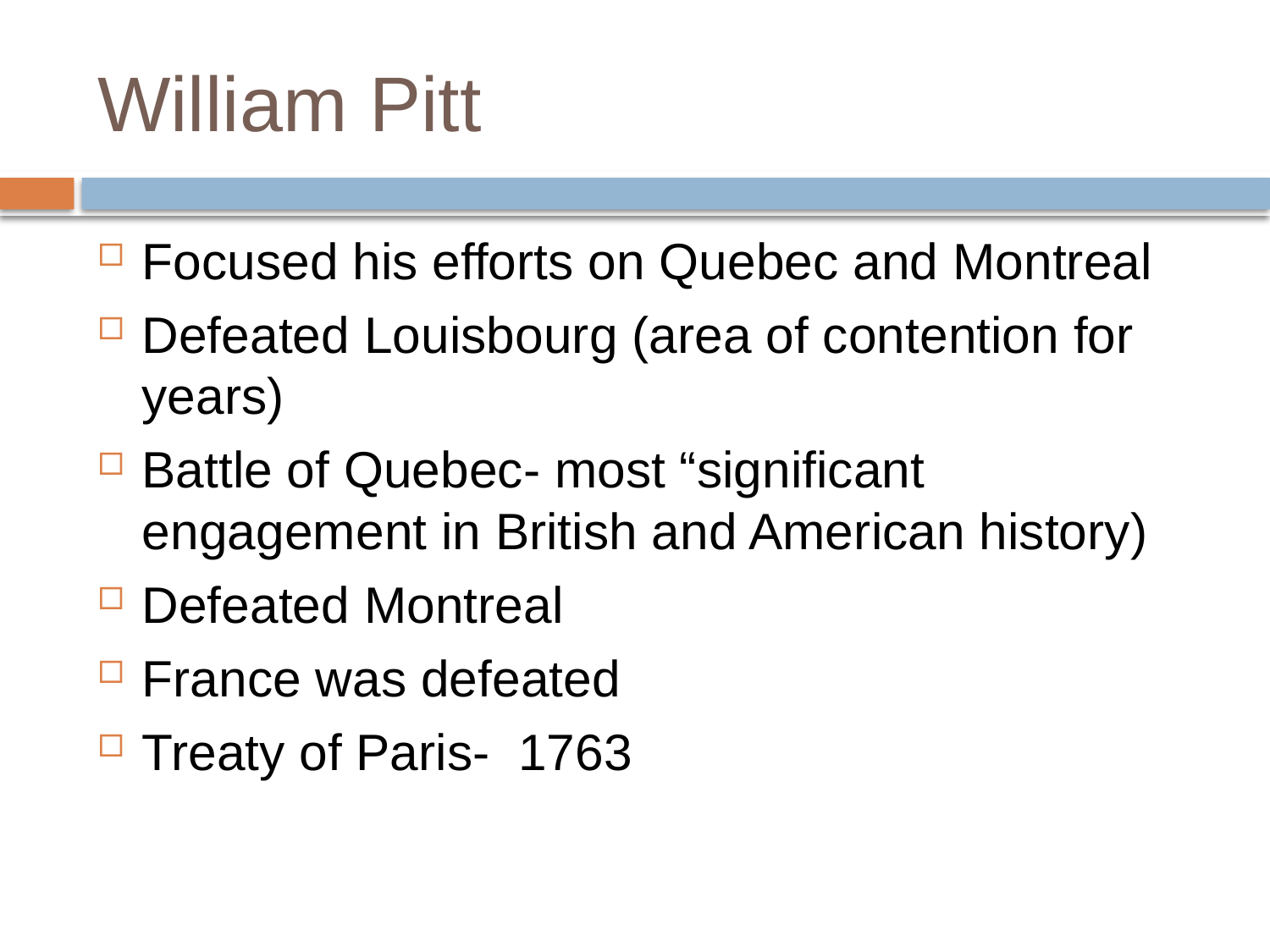

# William Pitt
Focused his efforts on Quebec and Montreal
Defeated Louisbourg (area of contention for years)
Battle of Quebec- most “significant engagement in British and American history)
Defeated Montreal
France was defeated
Treaty of Paris-  1763